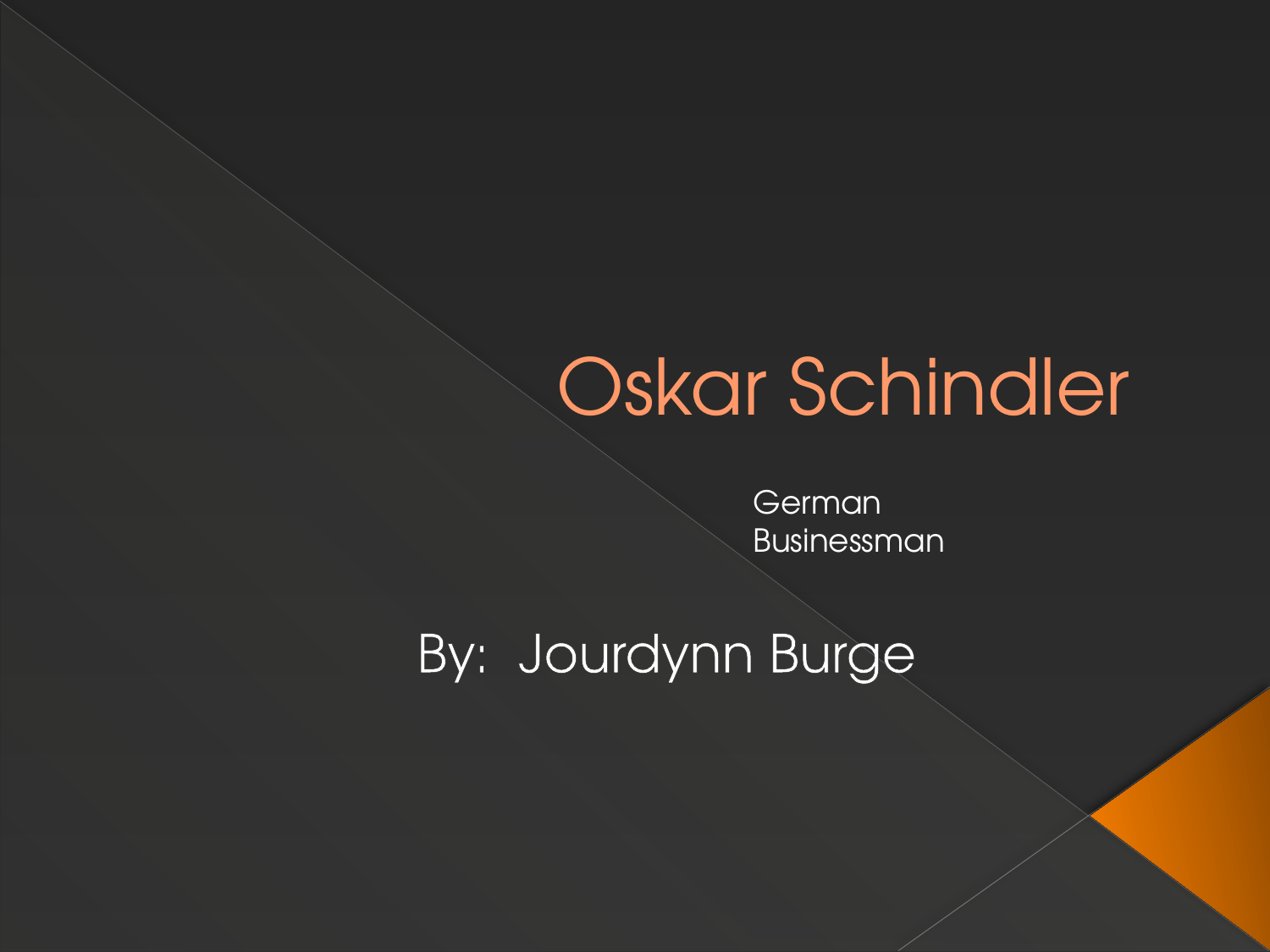

# Oskar Schindler
German Businessman
By:  Jourdynn Burge